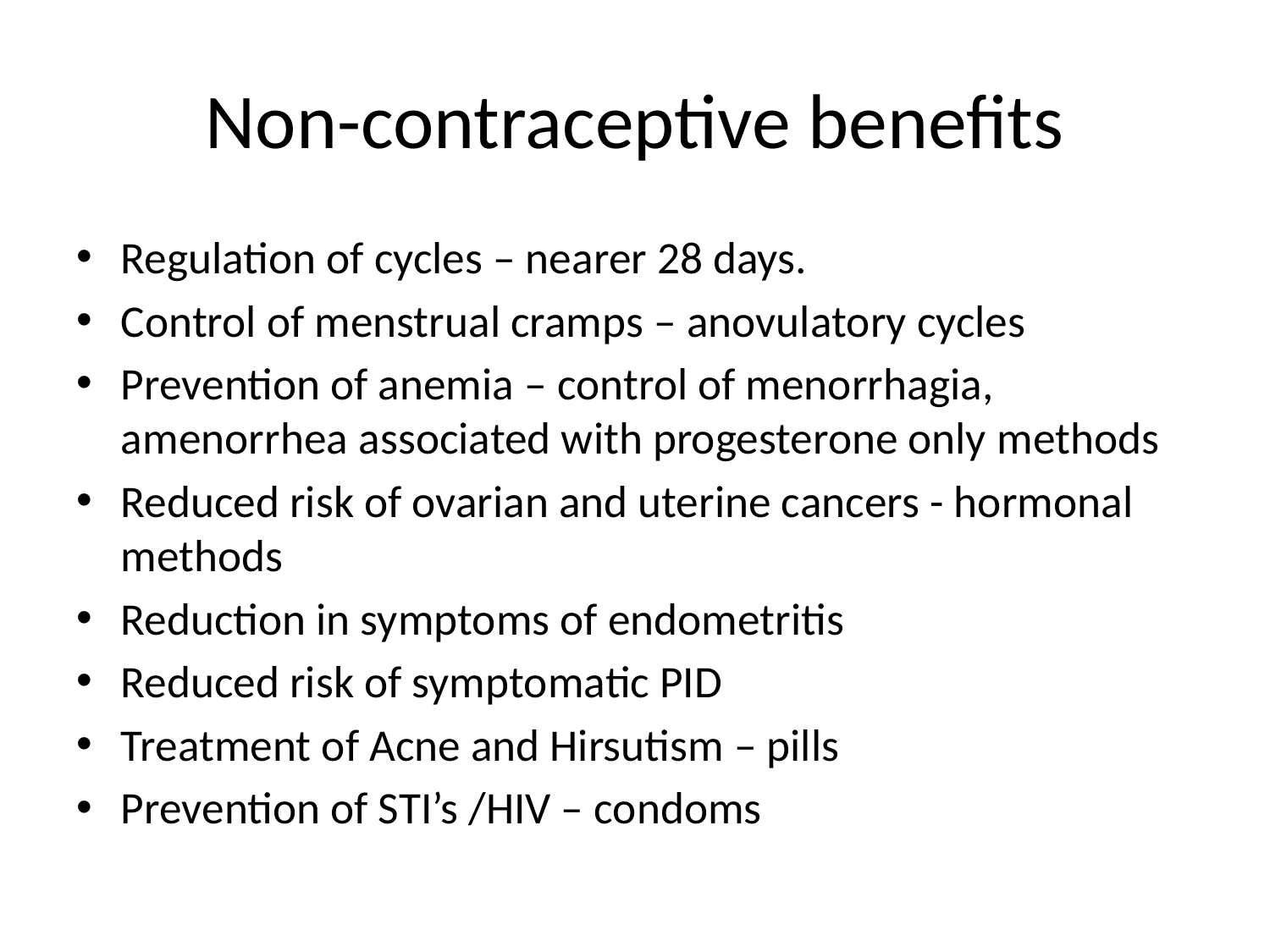

# Non-contraceptive benefits
Regulation of cycles – nearer 28 days.
Control of menstrual cramps – anovulatory cycles
Prevention of anemia – control of menorrhagia,  amenorrhea associated with progesterone only methods
Reduced risk of ovarian and uterine cancers - hormonal methods
Reduction in symptoms of endometritis
Reduced risk of symptomatic PID
Treatment of Acne and Hirsutism – pills
Prevention of STI’s /HIV – condoms